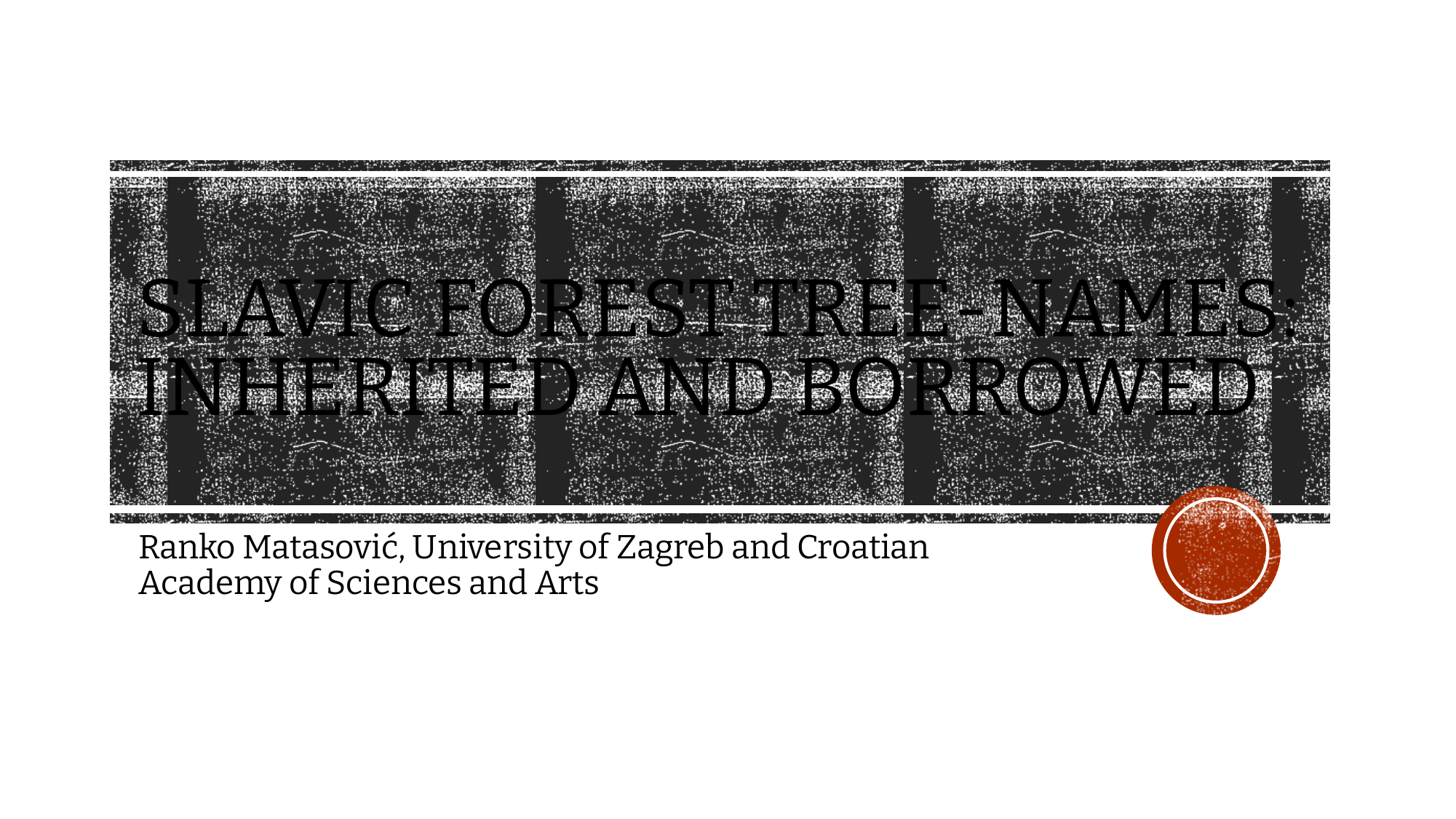

# Slavic forest Tree-names: Inherited and borrowed
Ranko Matasović, University of Zagreb and Croatian Academy of Sciences and Arts